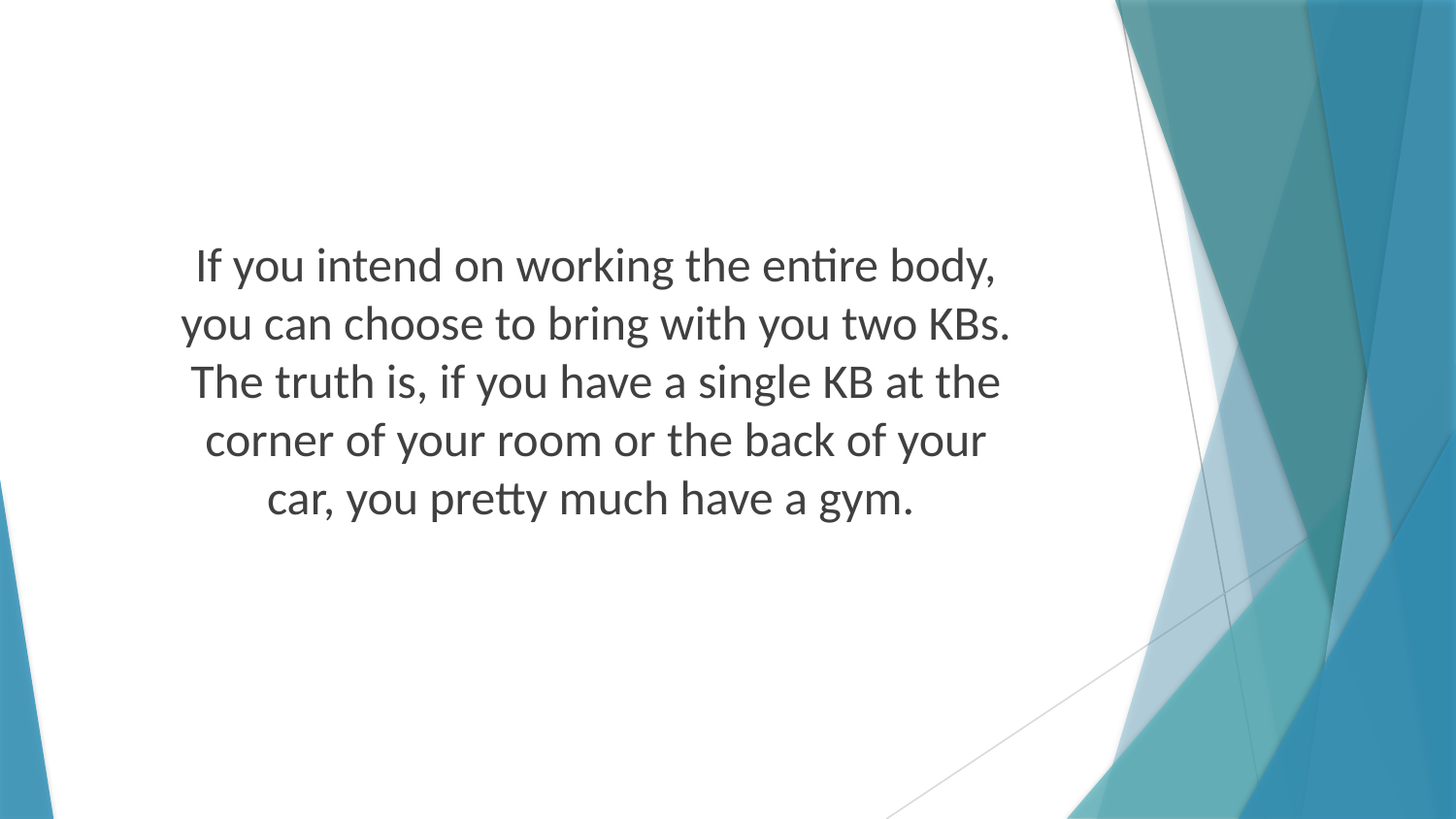

If you intend on working the entire body, you can choose to bring with you two KBs. The truth is, if you have a single KB at the corner of your room or the back of your car, you pretty much have a gym.